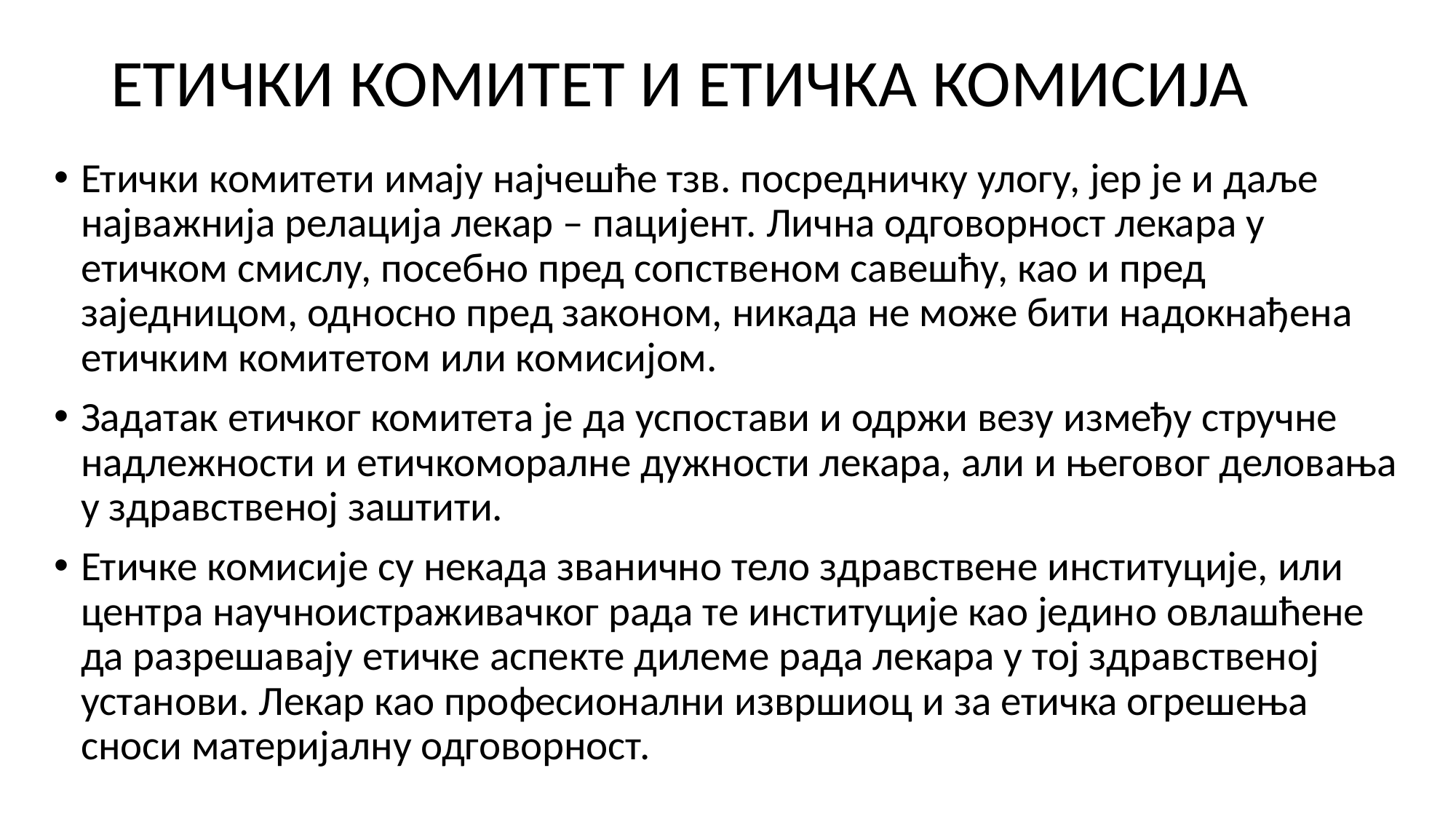

# ЕТИЧКИ КОМИТЕТ И ЕТИЧКА КОМИСИЈА
Етички комитети имају најчешће тзв. посредничку улогу, јер је и даље најважнија релација лекар – пацијент. Лична одговорност лекара у етичком смислу, посебно пред сопственом савешћу, као и пред заједницом, односно пред законом, никада не може бити надокнађена етичким комитетом или комисијом.
Задатак етичког комитета је да успостави и одржи везу између стручне надлежности и етичкоморалне дужности лекара, али и његовог деловања у здравственој заштити.
Етичке комисије су некада званично тело здравствене институције, или центра научноистраживачког рада те институције као једино овлашћене да разрешавају етичке аспекте дилеме рада лекара у тој здравственој установи. Лекар као професионални извршиоц и за етичка огрешења сноси материјалну одговорност.